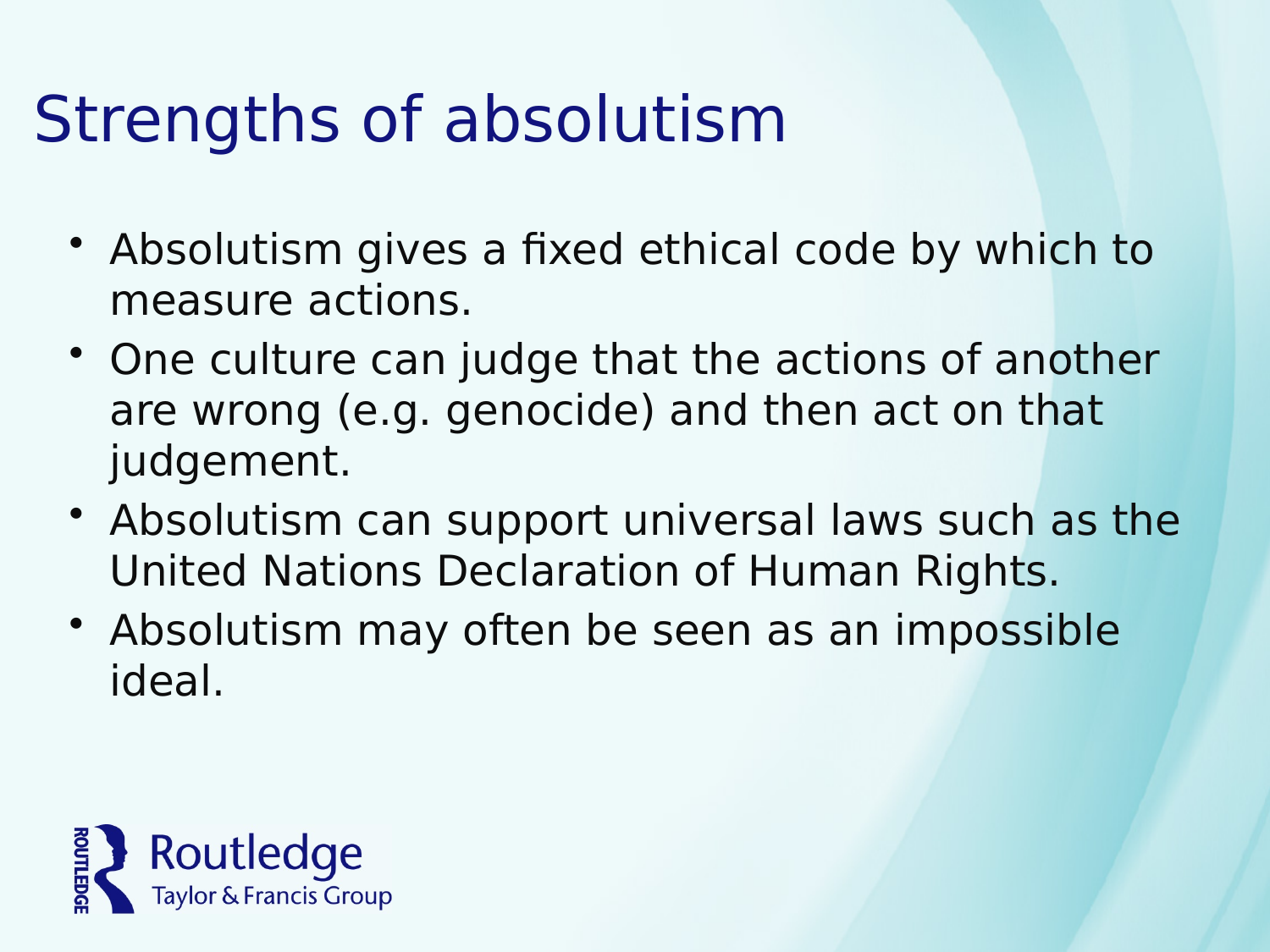

# Strengths of absolutism
Absolutism gives a fixed ethical code by which to measure actions.
One culture can judge that the actions of another are wrong (e.g. genocide) and then act on that judgement.
Absolutism can support universal laws such as the United Nations Declaration of Human Rights.
Absolutism may often be seen as an impossible ideal.